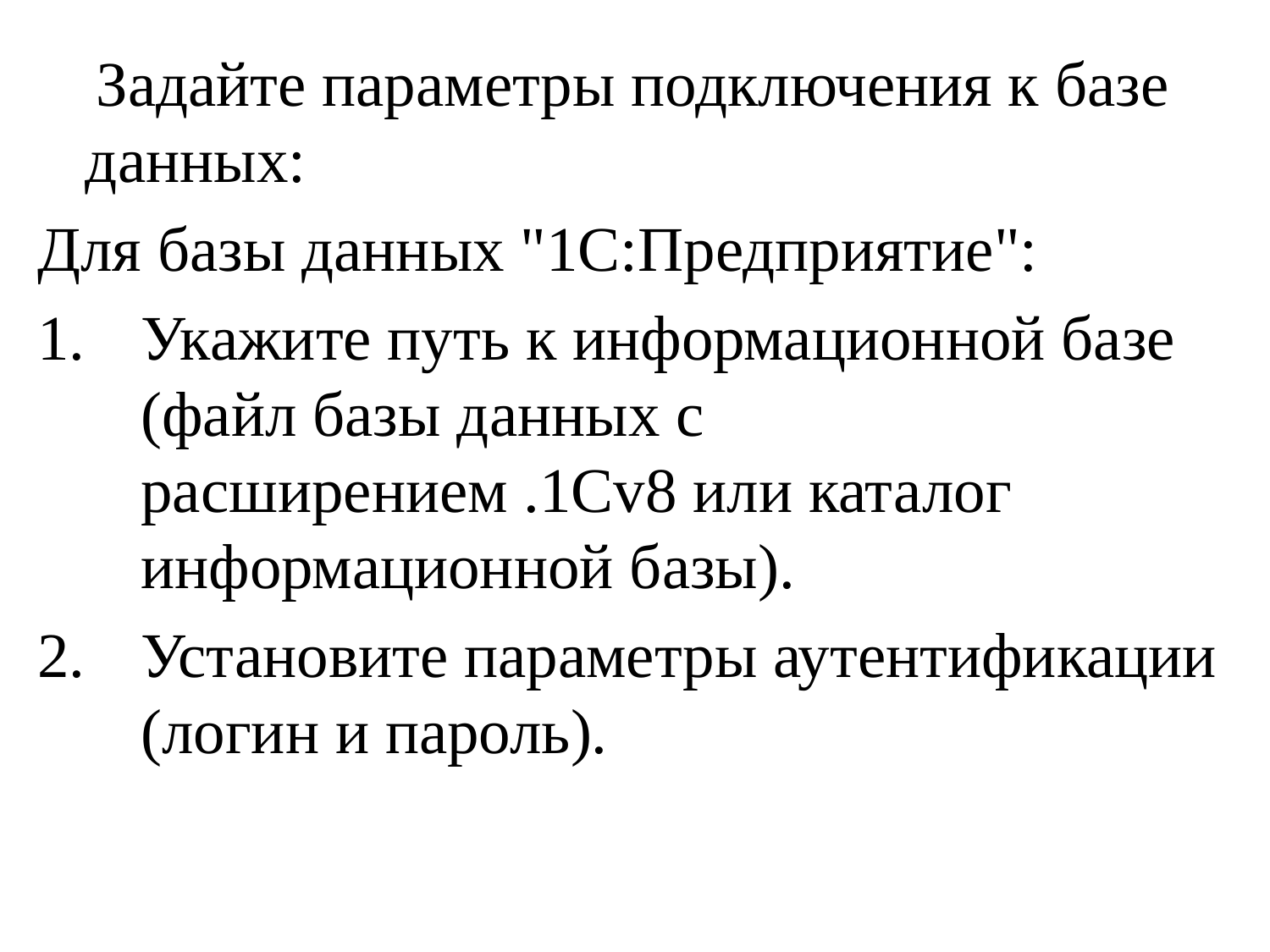

Задайте параметры подключения к базе данных:
Для базы данных "1С:Предприятие":
Укажите путь к информационной базе (файл базы данных с расширением .1Cv8 или каталог информационной базы).
Установите параметры аутентификации (логин и пароль).